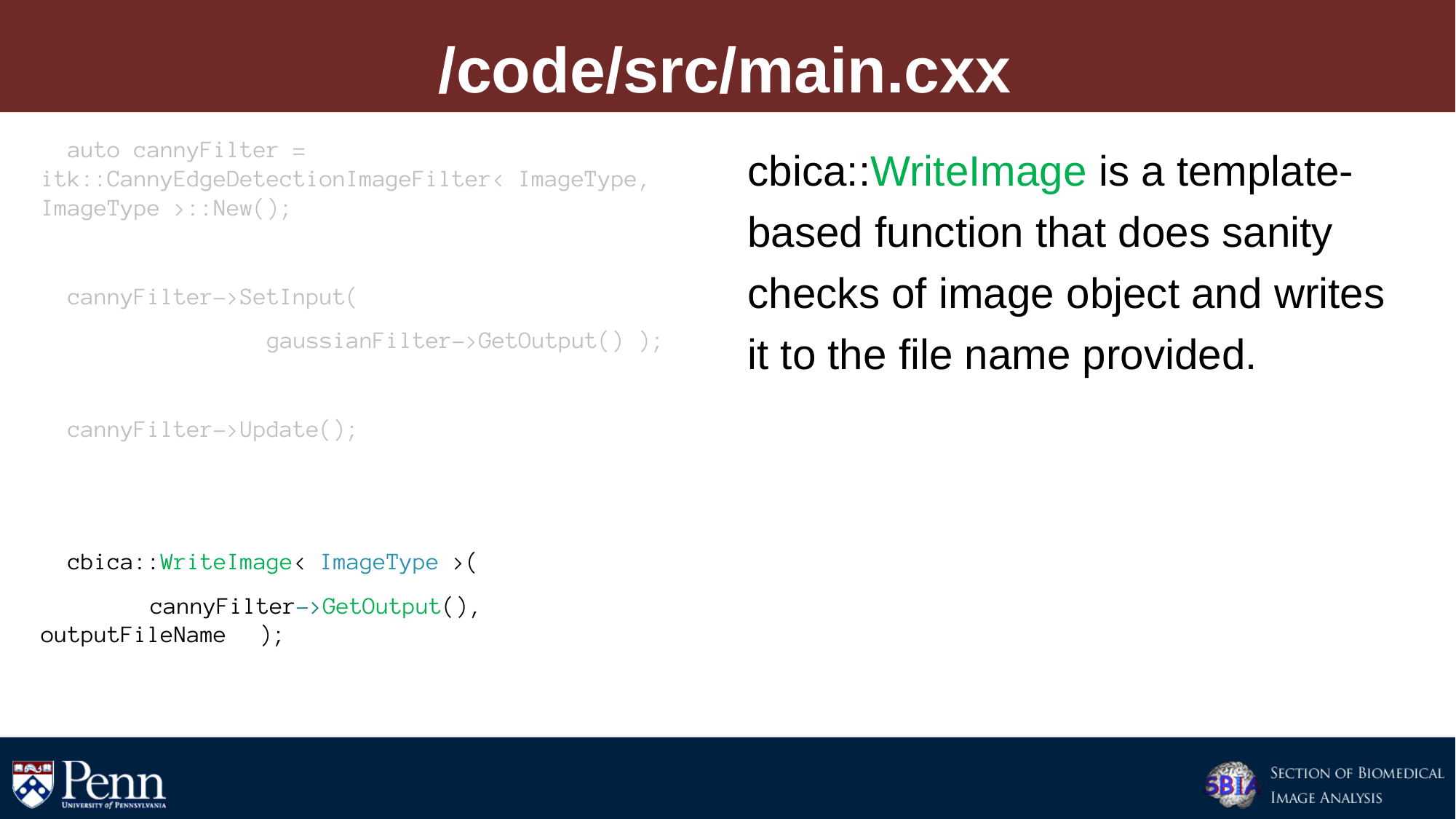

# /code/src/main.cxx
  auto cannyFilter = itk::CannyEdgeDetectionImageFilter< ImageType, ImageType >::New();

  cannyFilter->SetInput(
                 gaussianFilter->GetOutput() );

  cannyFilter->Update();

  cbica::WriteImage< ImageType >(
	cannyFilter->GetOutput(), 	outputFileName	);
cbica::WriteImage is a template-based function that does sanity checks of image object and writes it to the file name provided.